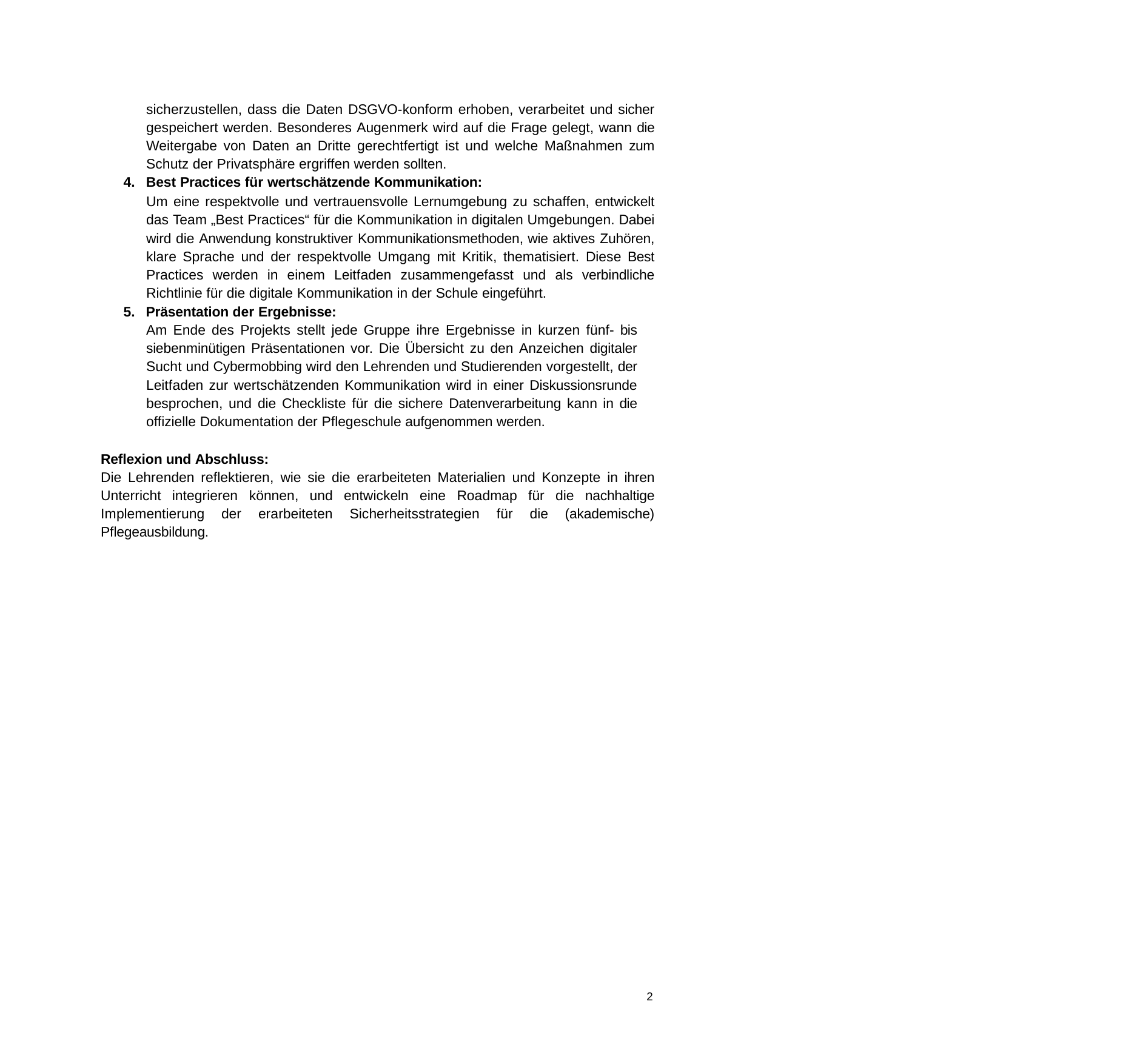

sicherzustellen, dass die Daten DSGVO-konform erhoben, verarbeitet und sicher gespeichert werden. Besonderes Augenmerk wird auf die Frage gelegt, wann die Weitergabe von Daten an Dritte gerechtfertigt ist und welche Maßnahmen zum Schutz der Privatsphäre ergriffen werden sollten.
Best Practices für wertschätzende Kommunikation:
Um eine respektvolle und vertrauensvolle Lernumgebung zu schaffen, entwickelt das Team „Best Practices“ für die Kommunikation in digitalen Umgebungen. Dabei wird die Anwendung konstruktiver Kommunikationsmethoden, wie aktives Zuhören, klare Sprache und der respektvolle Umgang mit Kritik, thematisiert. Diese Best Practices werden in einem Leitfaden zusammengefasst und als verbindliche Richtlinie für die digitale Kommunikation in der Schule eingeführt.
Präsentation der Ergebnisse:
Am Ende des Projekts stellt jede Gruppe ihre Ergebnisse in kurzen fünf- bis siebenminütigen Präsentationen vor. Die Übersicht zu den Anzeichen digitaler Sucht und Cybermobbing wird den Lehrenden und Studierenden vorgestellt, der Leitfaden zur wertschätzenden Kommunikation wird in einer Diskussionsrunde besprochen, und die Checkliste für die sichere Datenverarbeitung kann in die offizielle Dokumentation der Pflegeschule aufgenommen werden.

Reflexion und Abschluss:
Die Lehrenden reflektieren, wie sie die erarbeiteten Materialien und Konzepte in ihren Unterricht  integrieren  können,  und  entwickeln  eine  Roadmap  für  die  nachhaltige Implementierung der erarbeiteten Sicherheitsstrategien für die (akademische) Pflegeausbildung.
2